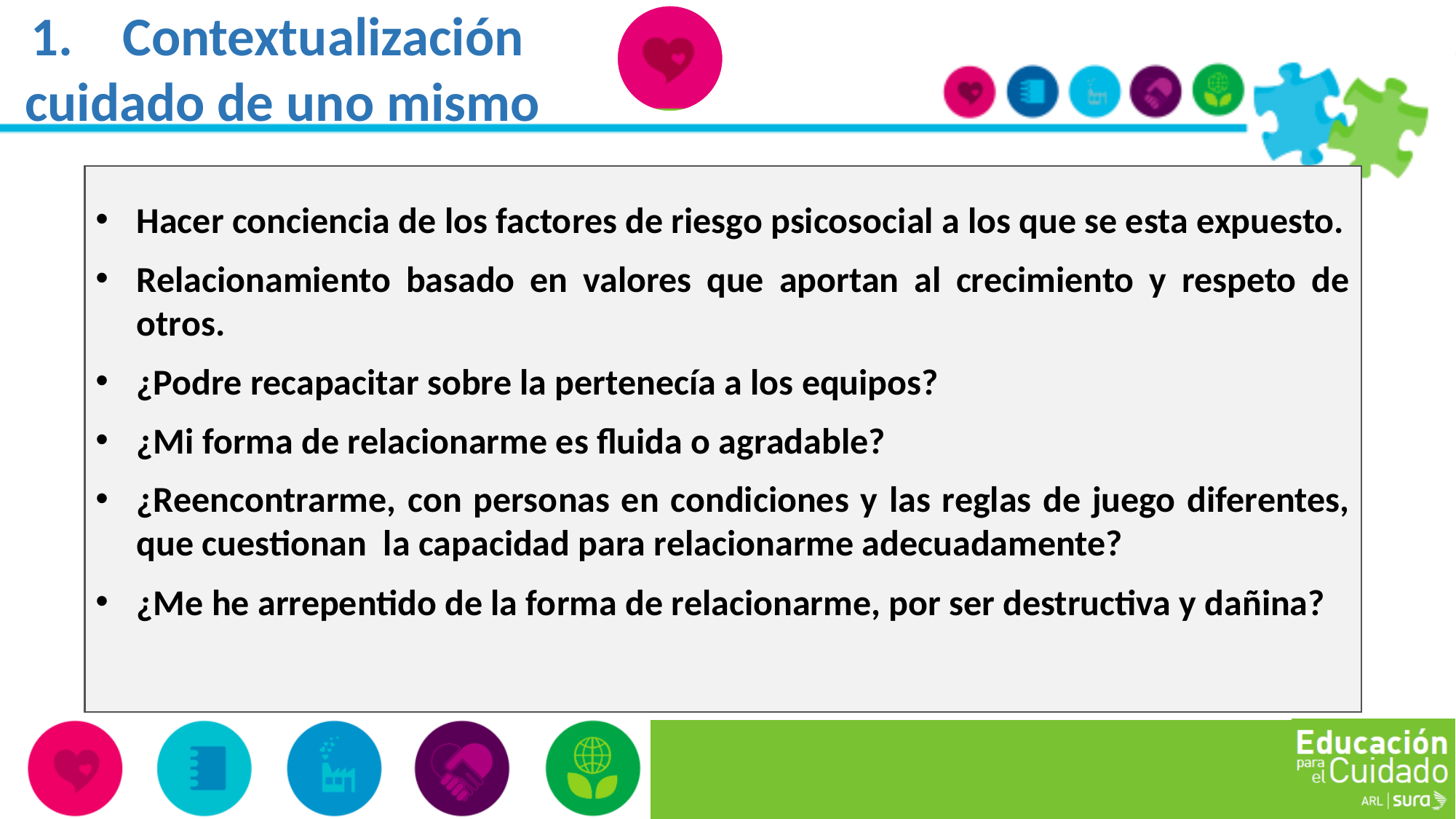

1.    Contextualización cuidado de uno mismo

Hacer conciencia de los factores de riesgo psicosocial a los que se esta expuesto.
Relacionamiento basado en valores que aportan al crecimiento y respeto de otros.
¿Podre recapacitar sobre la pertenecía a los equipos?
¿Mi forma de relacionarme es fluida o agradable?
¿Reencontrarme, con personas en condiciones y las reglas de juego diferentes, que cuestionan  la capacidad para relacionarme adecuadamente?
¿Me he arrepentido de la forma de relacionarme, por ser destructiva y dañina?